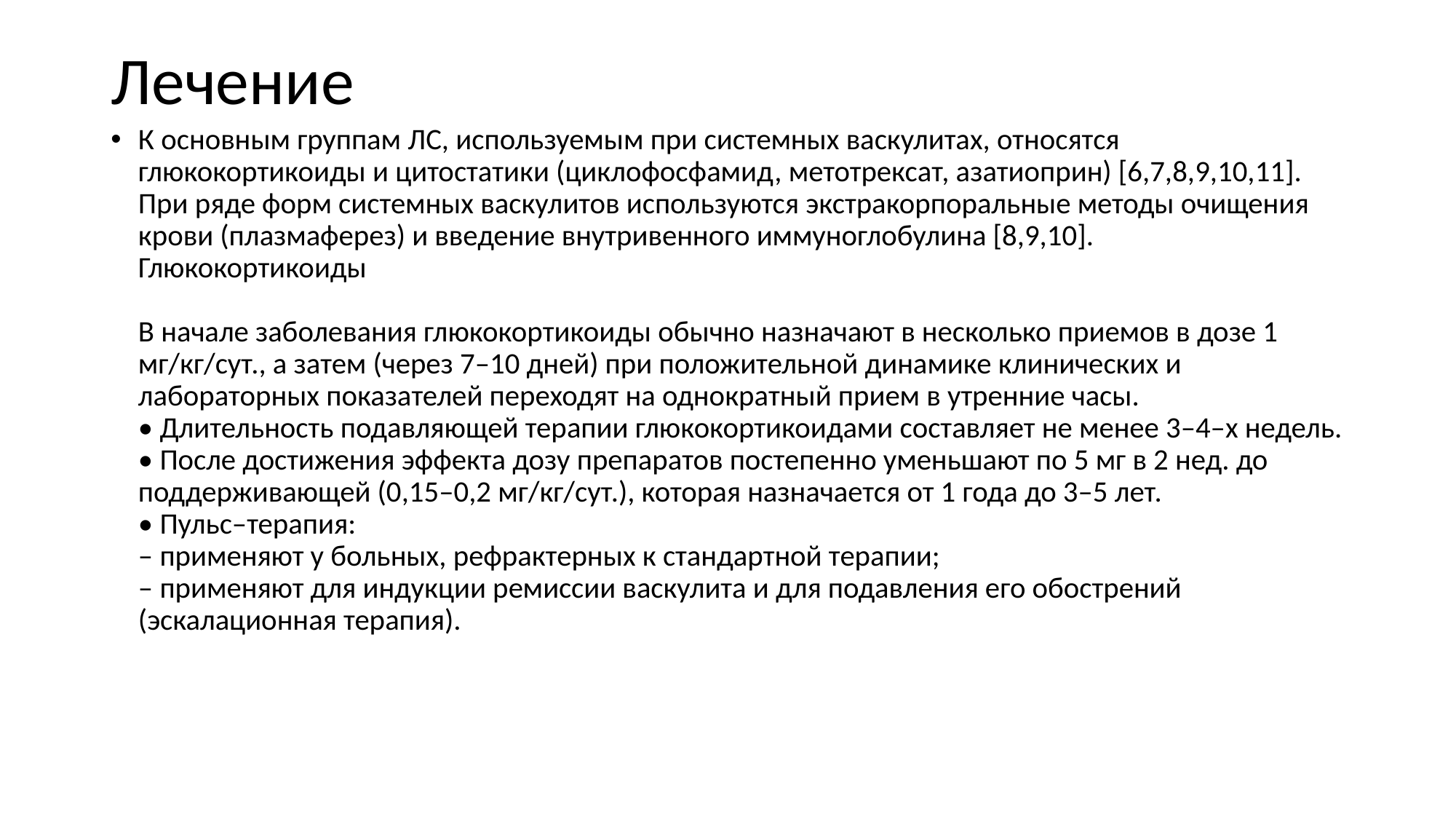

# Лечение
К основным группам ЛС, используемым при системных васкулитах, относятся глюкокортикоиды и цитостатики (циклофосфамид, метотрексат, азатиоприн) [6,7,8,9,10,11]. При ряде форм системных васкулитов используются экстракорпоральные методы очищения крови (плазмаферез) и введение внутривенного иммуноглобулина [8,9,10].
Глюкокортикоиды
В начале заболевания глюкокортикоиды обычно назначают в несколько приемов в дозе 1 мг/кг/сут., а затем (через 7–10 дней) при положительной динамике клинических и лабораторных показателей переходят на однократный прием в утренние часы.
• Длительность подавляющей терапии глюкокортикоидами составляет не менее 3–4–х недель.
• После достижения эффекта дозу препаратов постепенно уменьшают по 5 мг в 2 нед. до поддерживающей (0,15–0,2 мг/кг/сут.), которая назначается от 1 года до 3–5 лет.
• Пульс–терапия:
– применяют у больных, рефрактерных к стандартной терапии;
– применяют для индукции ремиссии васкулита и для подавления его обострений (эскалационная терапия).